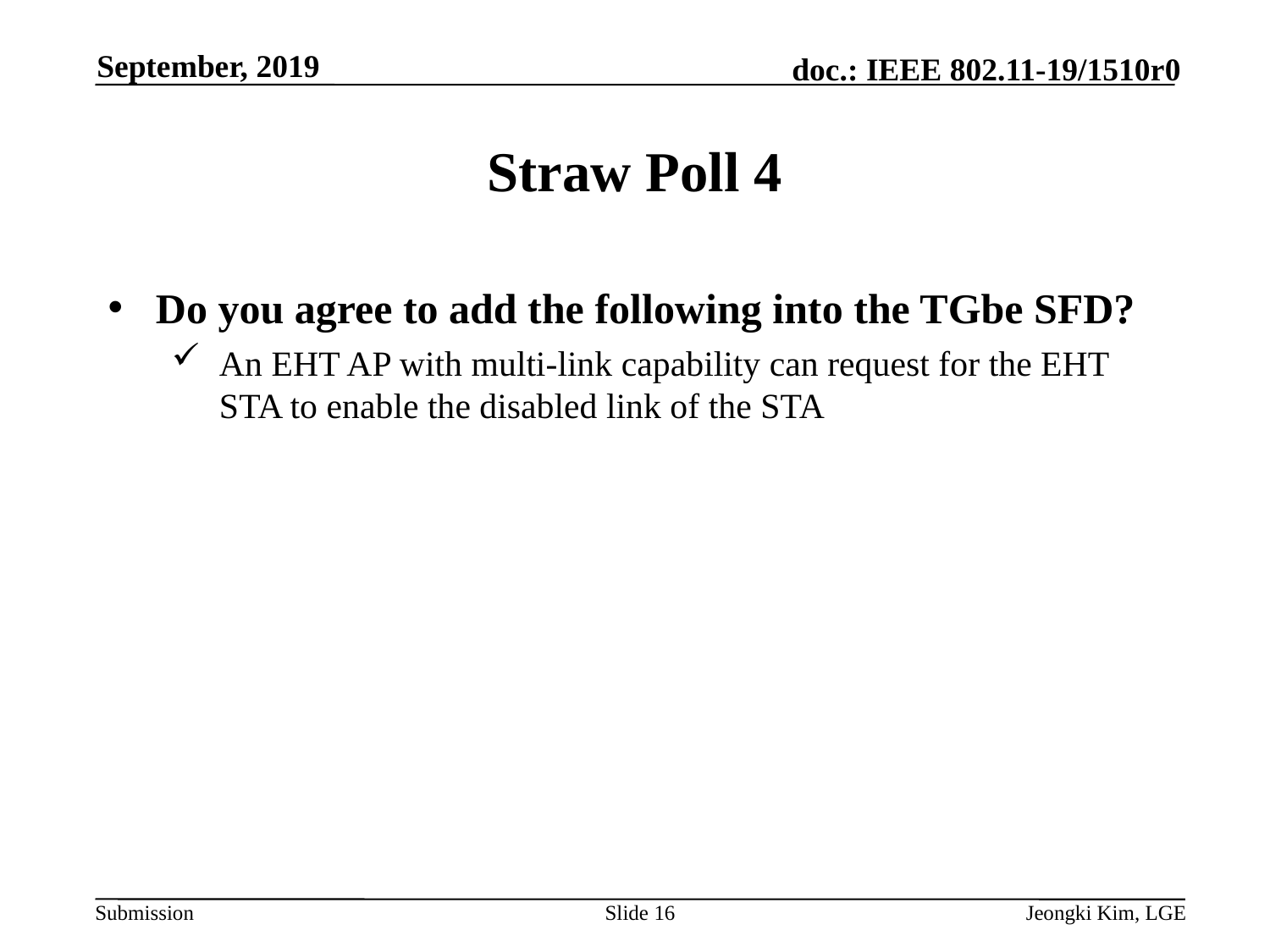

September, 2019
# Straw Poll 4
Do you agree to add the following into the TGbe SFD?
An EHT AP with multi-link capability can request for the EHT STA to enable the disabled link of the STA
Slide 16
Jeongki Kim, LGE